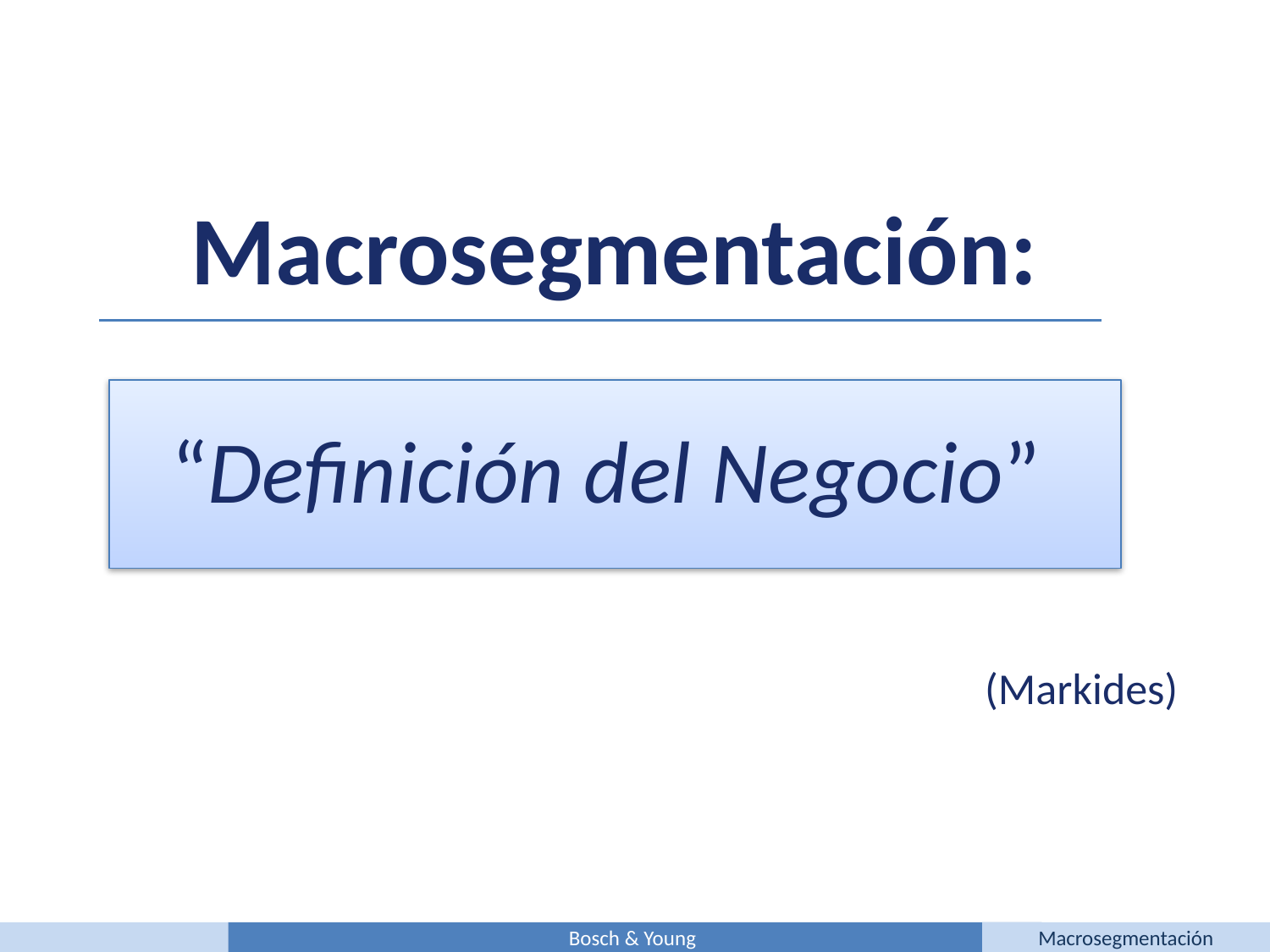

Macrosegmentación:

“Definición del Negocio”
(Markides)

Bosch & Young
Macrosegmentación